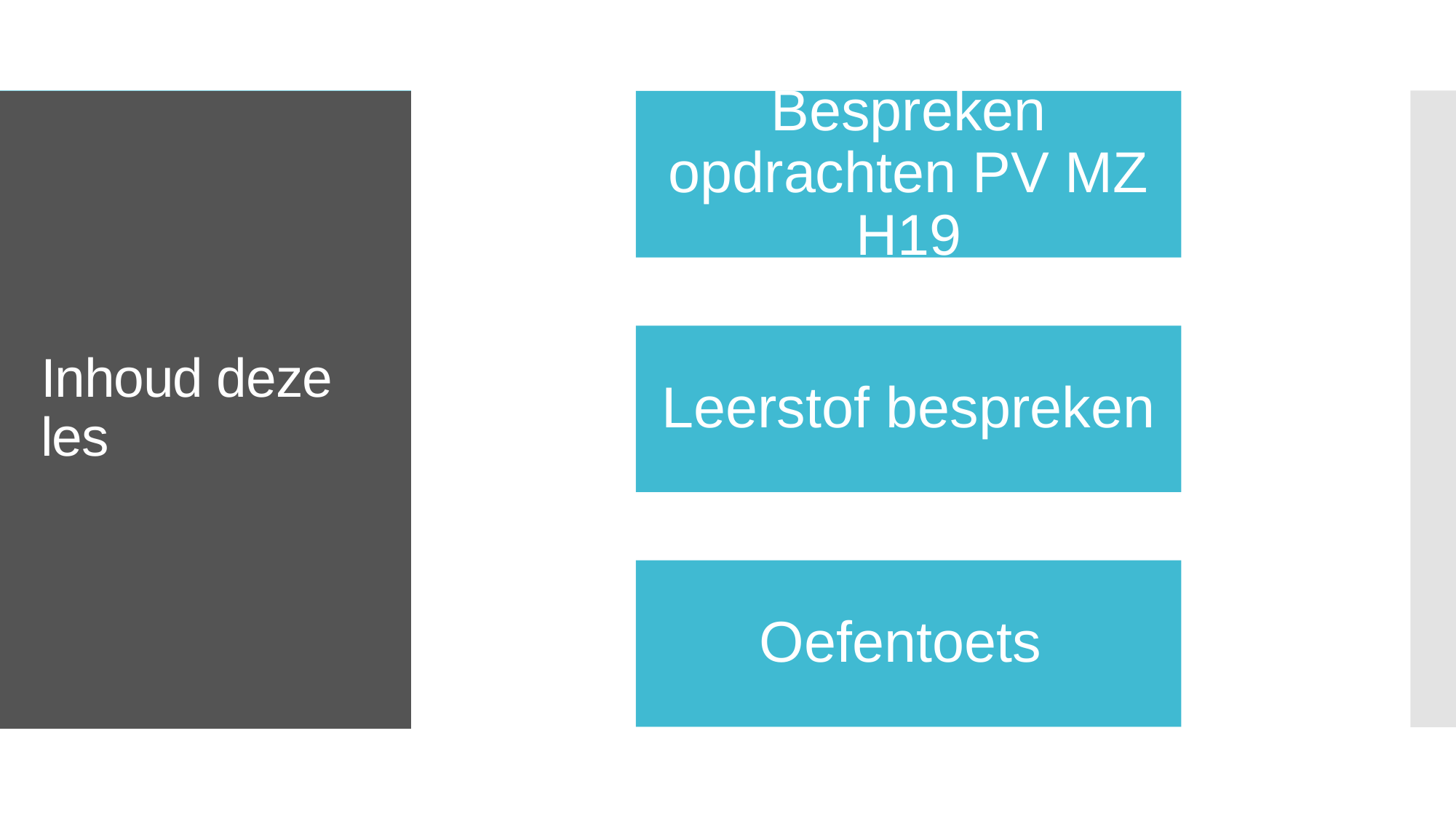

Bespreken opdrachten PV MZ H19
Leerstof bespreken
Oefentoets

# Inhoud deze les